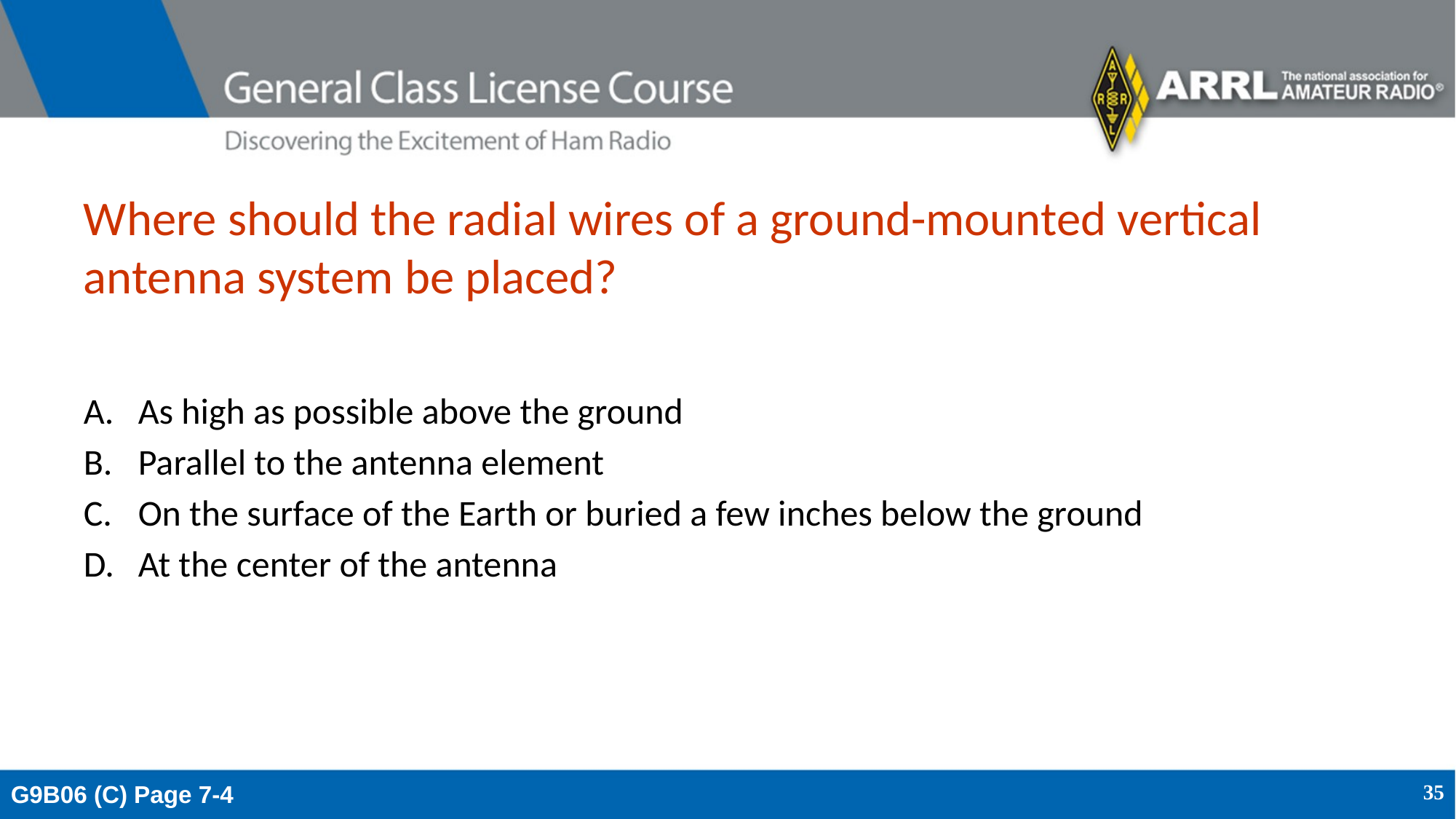

# Where should the radial wires of a ground-mounted vertical antenna system be placed?
As high as possible above the ground
Parallel to the antenna element
On the surface of the Earth or buried a few inches below the ground
At the center of the antenna
G9B06 (C) Page 7-4
35